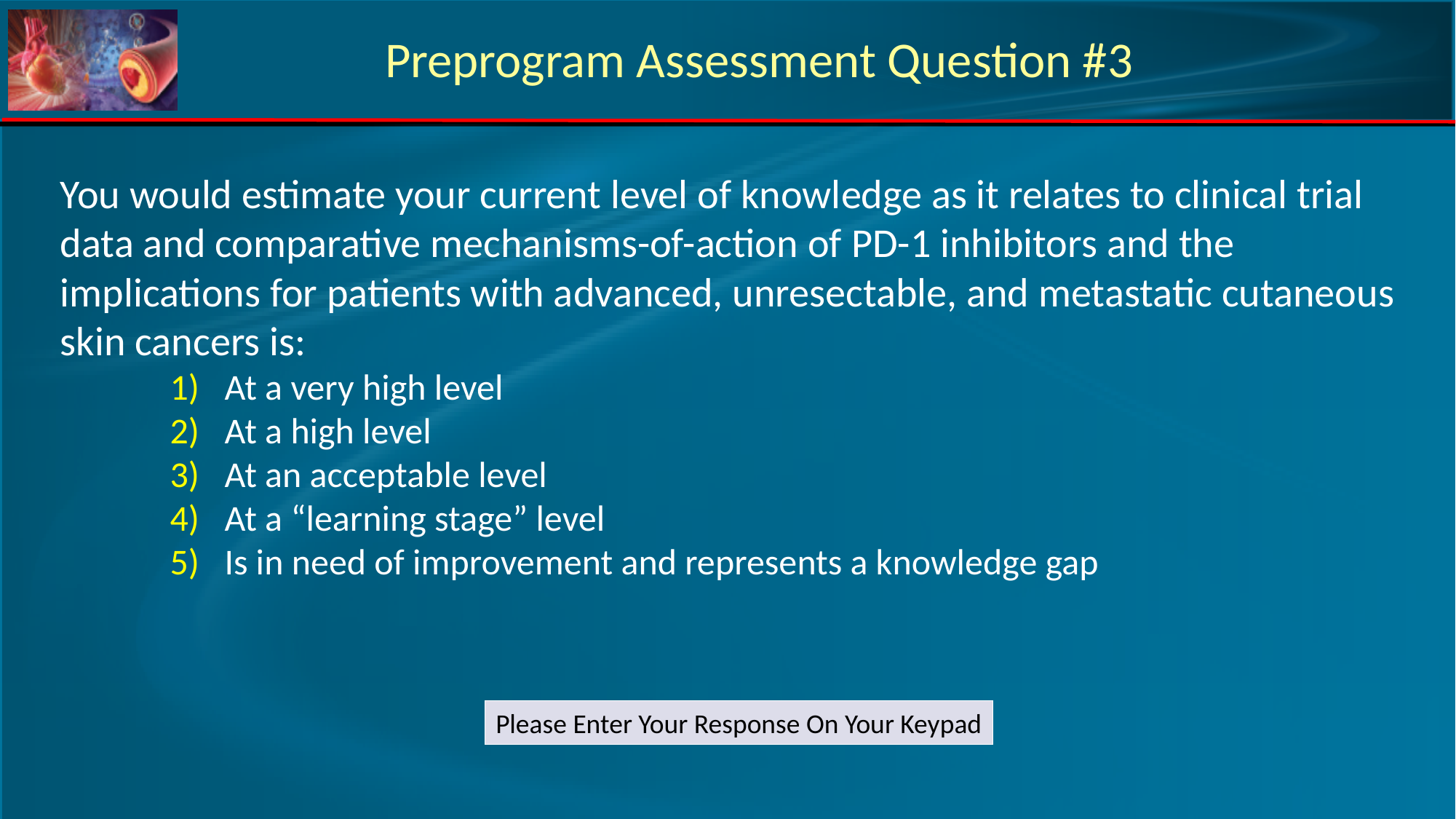

Preprogram Assessment Question #3
You would estimate your current level of knowledge as it relates to clinical trial data and comparative mechanisms-of-action of PD-1 inhibitors and the implications for patients with advanced, unresectable, and metastatic cutaneous skin cancers is:
At a very high level
At a high level
At an acceptable level
At a “learning stage” level
Is in need of improvement and represents a knowledge gap

Please Enter Your Response On Your Keypad